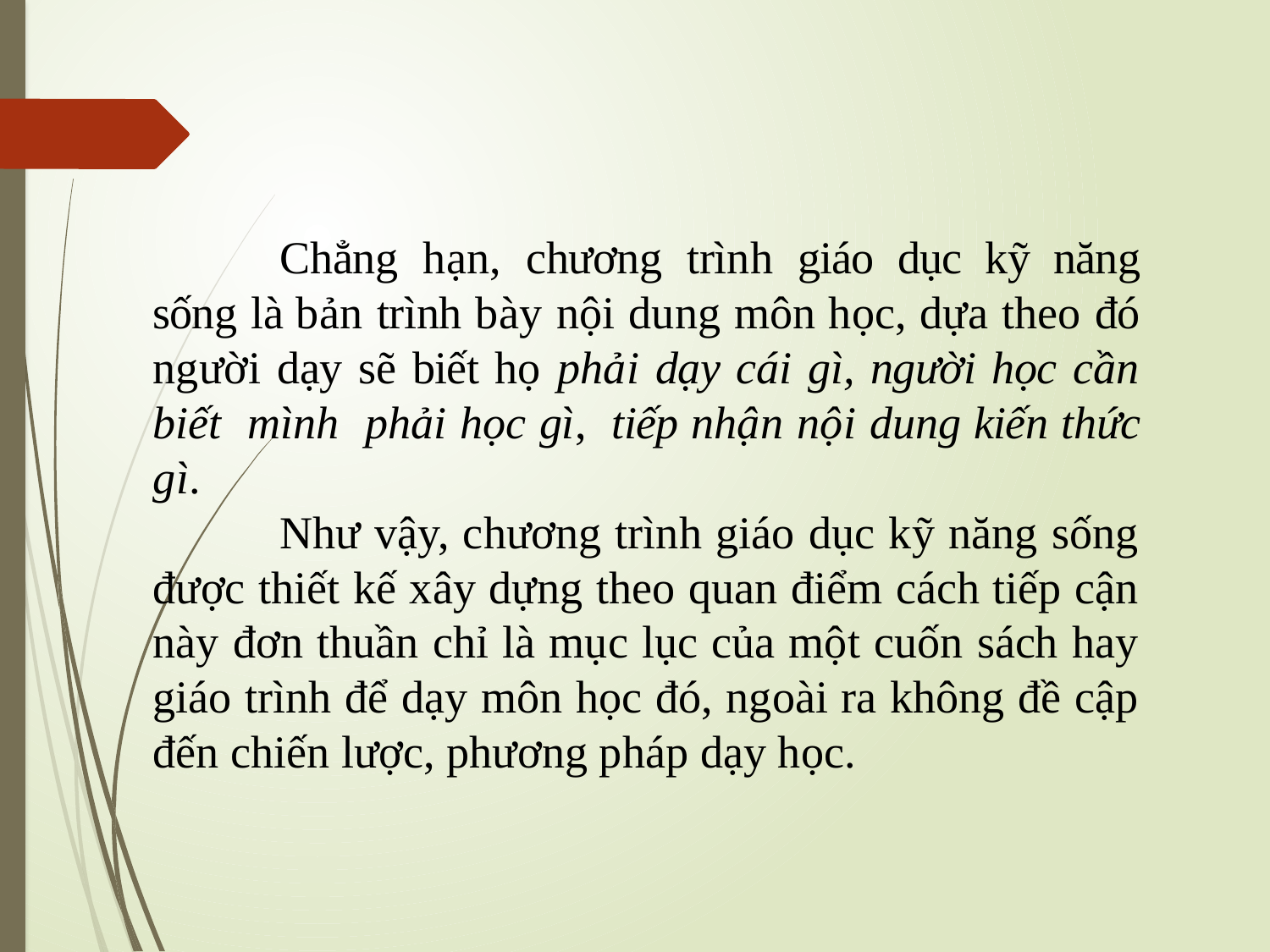

Chẳng hạn, chương trình giáo dục kỹ năng sống là bản trình bày nội dung môn học, dựa theo đó người dạy sẽ biết họ phải dạy cái gì, người học cần biết  mình  phải học gì,  tiếp nhận nội dung kiến thức gì.
	Như vậy, chương trình giáo dục kỹ năng sống được thiết kế xây dựng theo quan điểm cách tiếp cận này đơn thuần chỉ là mục lục của một cuốn sách hay giáo trình để dạy môn học đó, ngoài ra không đề cập đến chiến lược, phương pháp dạy học.